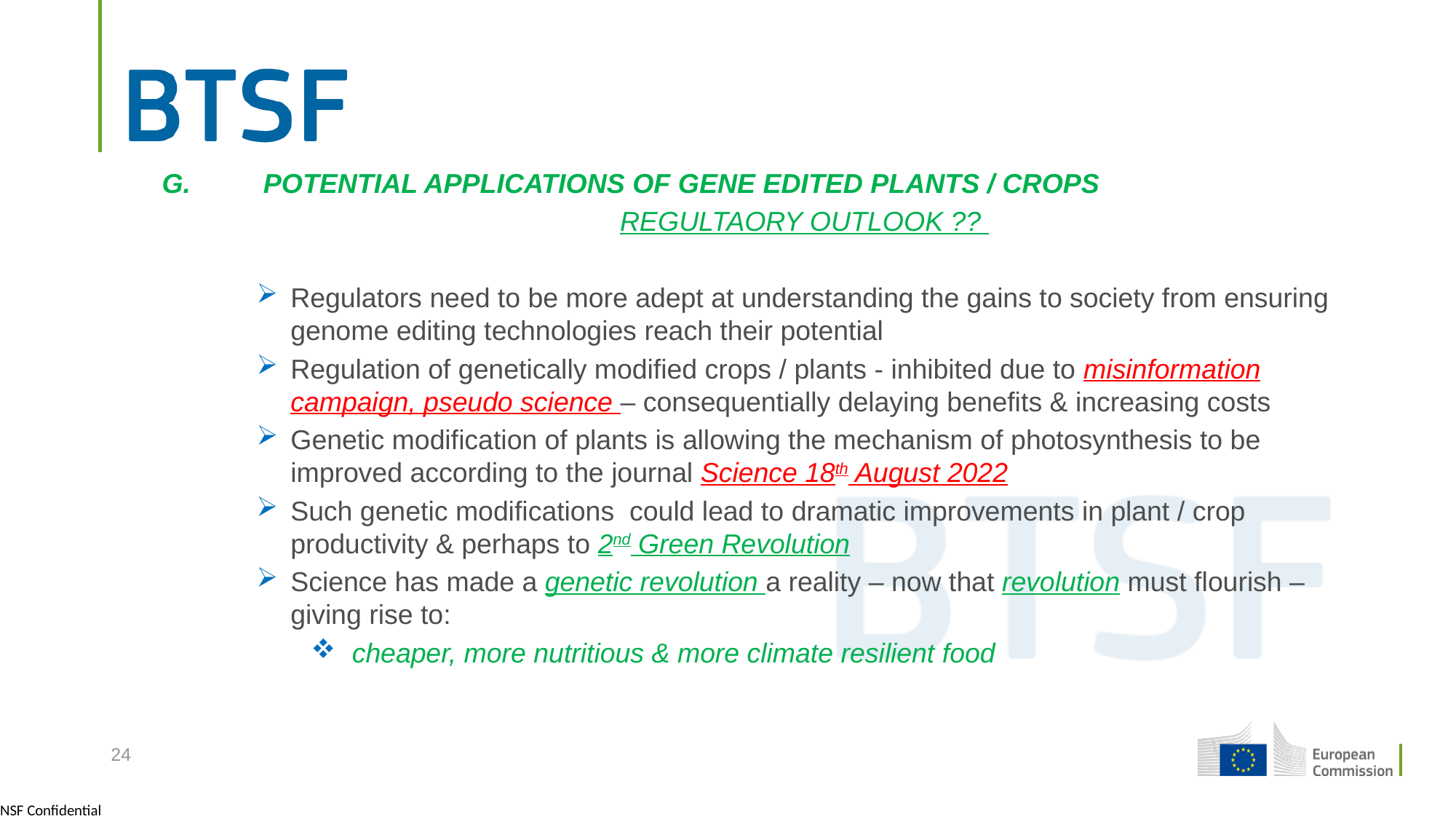

G.	POTENTIAL APPLICATIONS OF GENE EDITED PLANTS / CROPS
	REGULTAORY OUTLOOK ??

Regulators need to be more adept at understanding the gains to society from ensuring genome editing technologies reach their potential
Regulation of genetically modified crops / plants - inhibited due to misinformation campaign, pseudo science – consequentially delaying benefits & increasing costs
Genetic modification of plants is allowing the mechanism of photosynthesis to be improved according to the journal Science 18th August 2022
Such genetic modifications  could lead to dramatic improvements in plant / crop productivity & perhaps to 2nd Green Revolution
Science has made a genetic revolution a reality – now that revolution must flourish – giving rise to:
cheaper, more nutritious & more climate resilient food

24